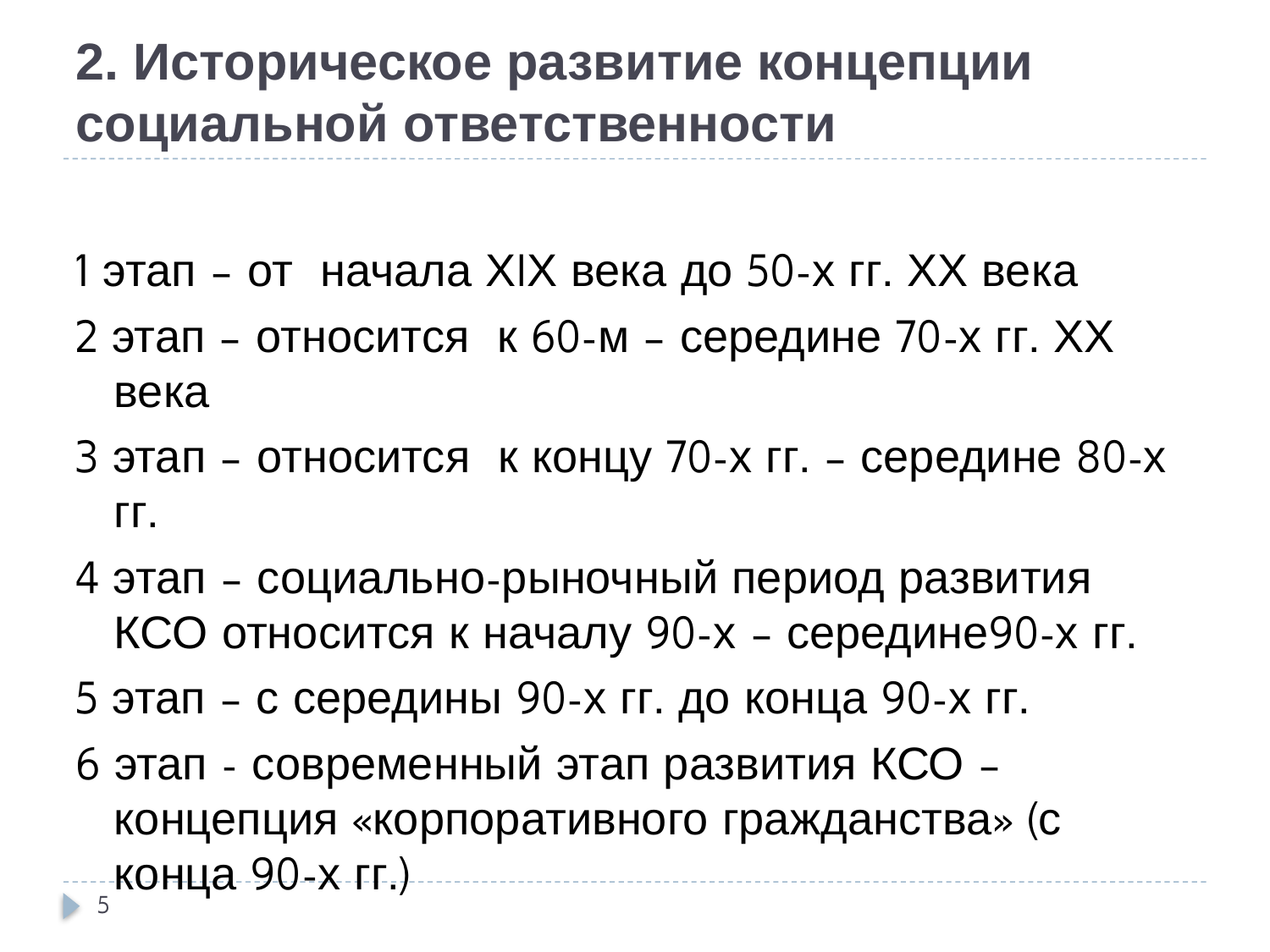

# 2. Историческое развитие концепции социальной ответственности

1 этап – от  начала ХIХ века до 50-х гг. ХХ века
2 этап – относится  к 60-м – середине 70-х гг. ХХ века
3 этап – относится  к концу 70-х гг. – середине 80-х гг.
4 этап – социально-рыночный период развития КСО относится к началу 90-х – середине90-х гг.
5 этап – с середины 90-х гг. до конца 90-х гг.
6 этап - современный этап развития КСО – концепция «корпоративного гражданства» (с конца 90-х гг.)
5